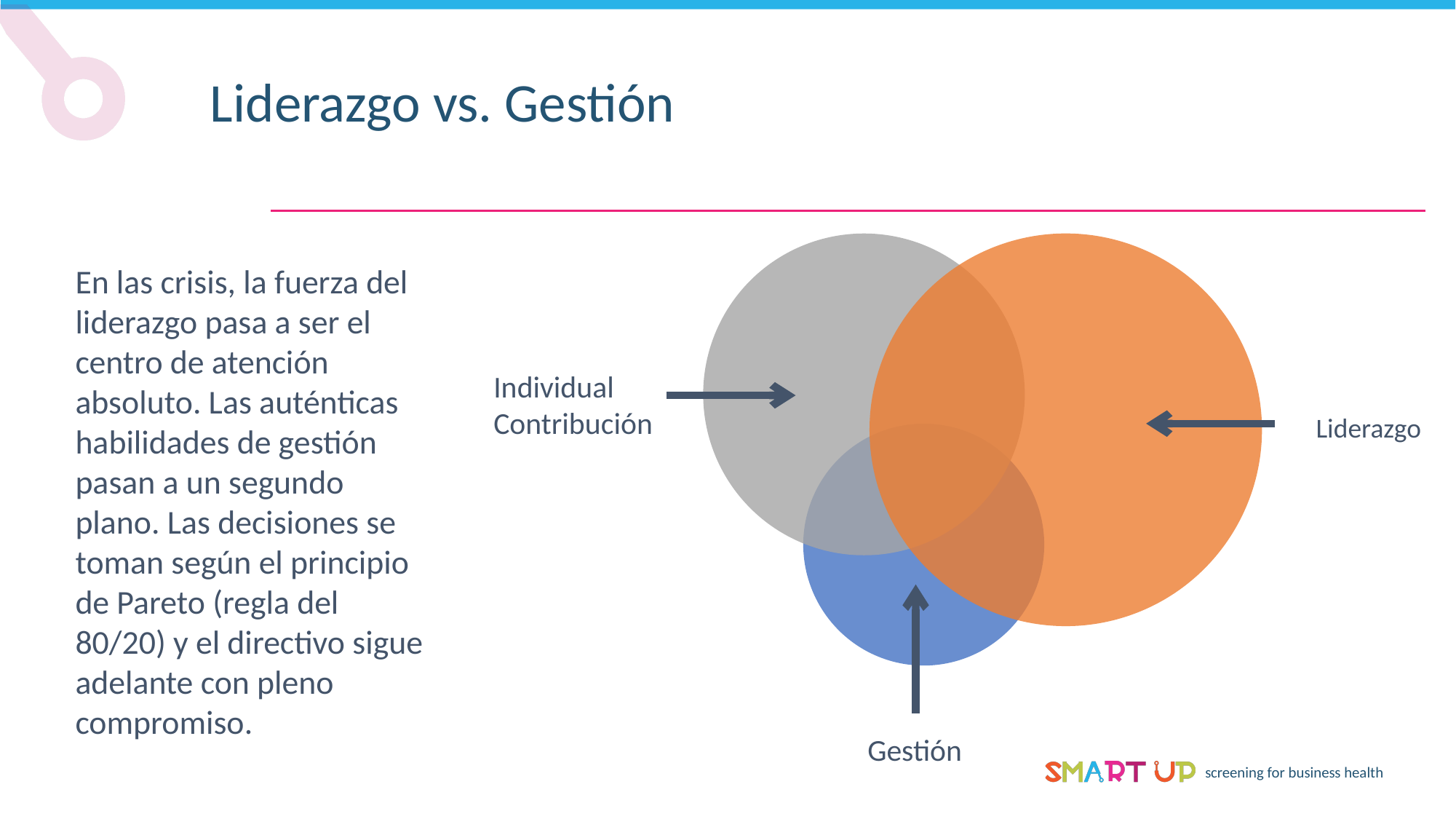

Liderazgo vs. Gestión

En las crisis, la fuerza del liderazgo pasa a ser el centro de atención absoluto. Las auténticas habilidades de gestión pasan a un segundo plano. Las decisiones se toman según el principio de Pareto (regla del 80/20) y el directivo sigue adelante con pleno compromiso.
Individual
Contribución
Liderazgo

Gestión